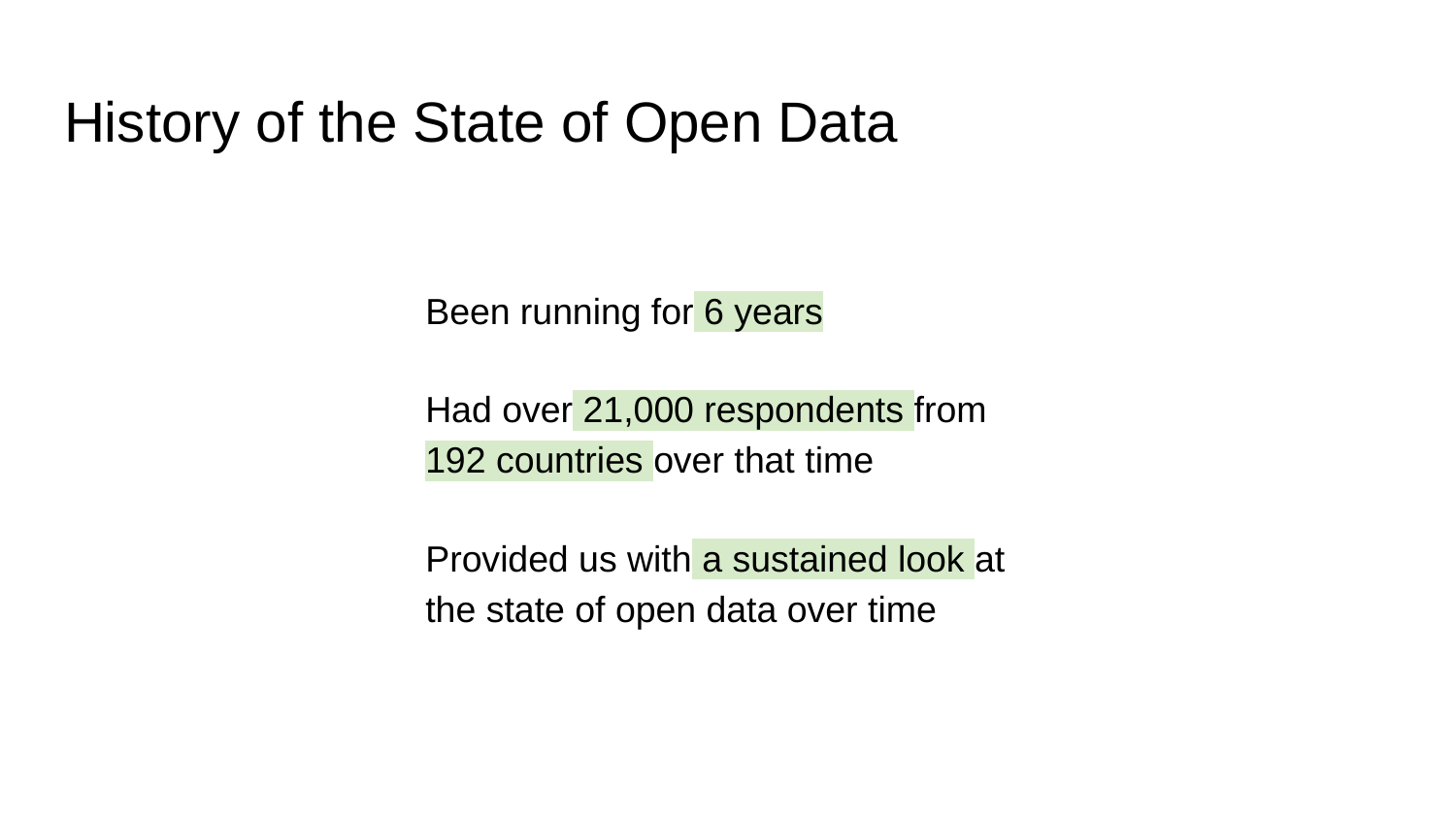

# History of the State of Open Data
Been running for 6 years
Had over 21,000 respondents from 192 countries over that time
Provided us with a sustained look at the state of open data over time